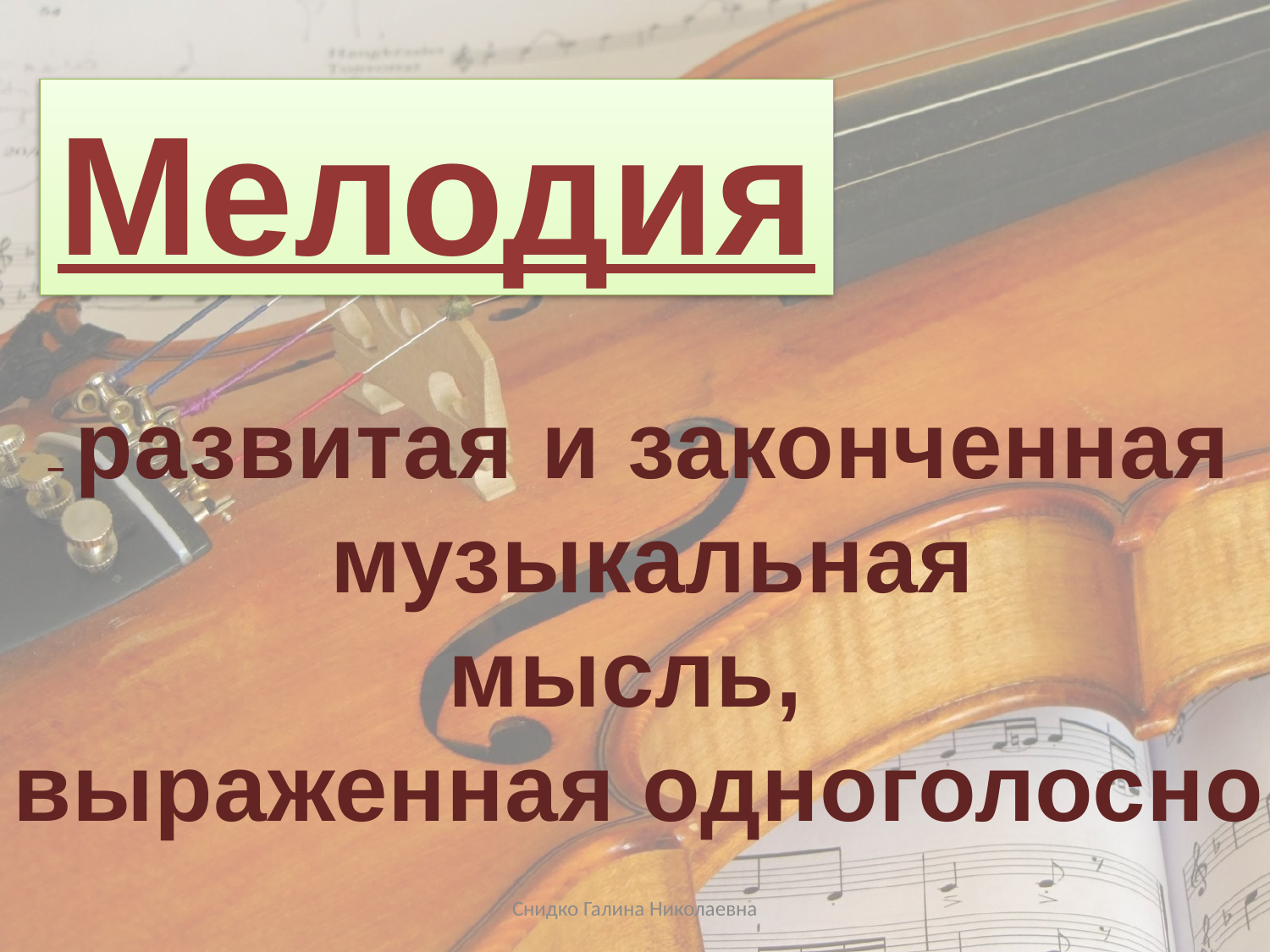

Мелодия
– развитая и законченная
 музыкальная
мысль,
выраженная одноголосно
Снидко Галина Николаевна